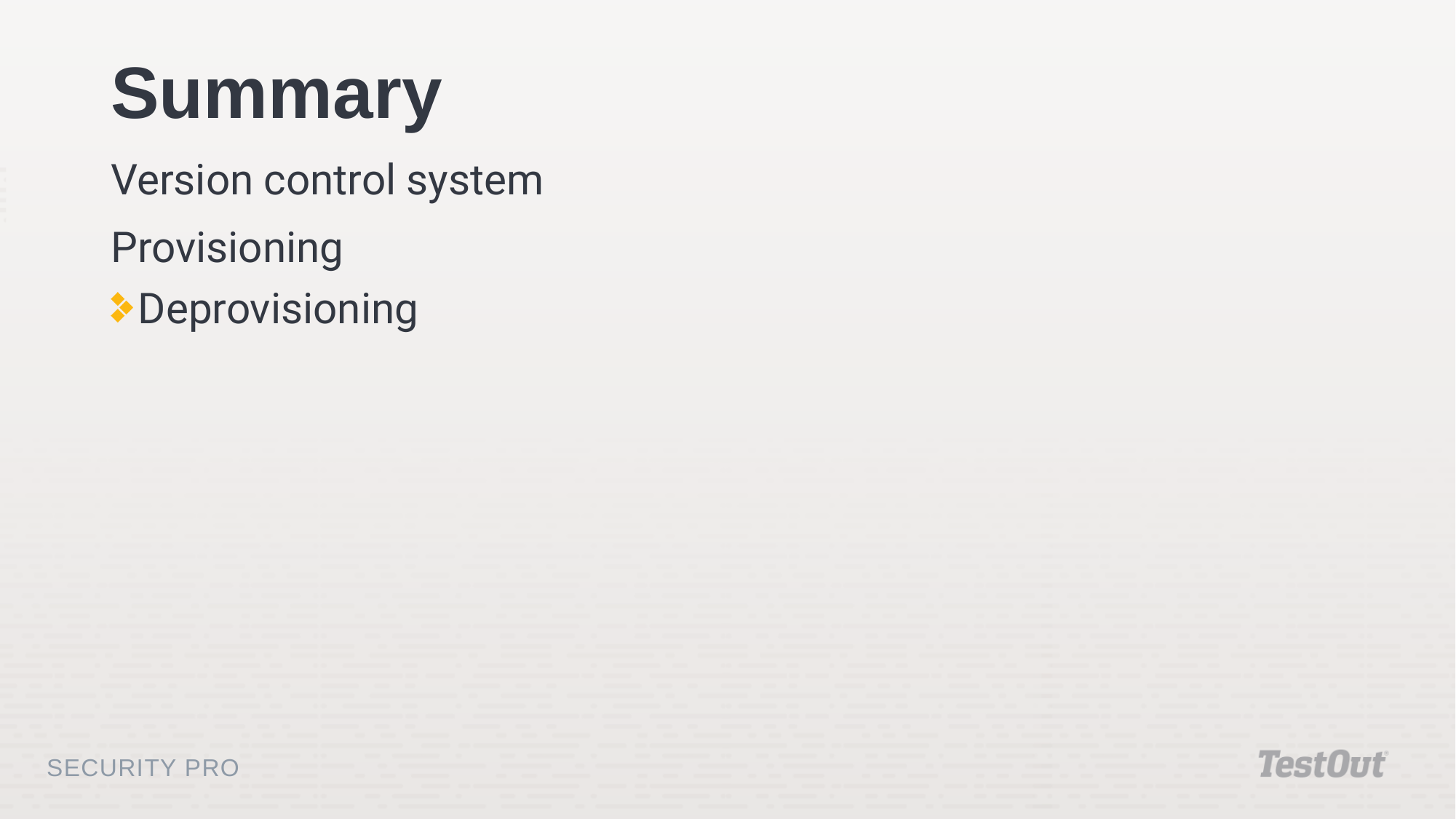

# Summary
Version control system
Provisioning
Deprovisioning
Security Pro